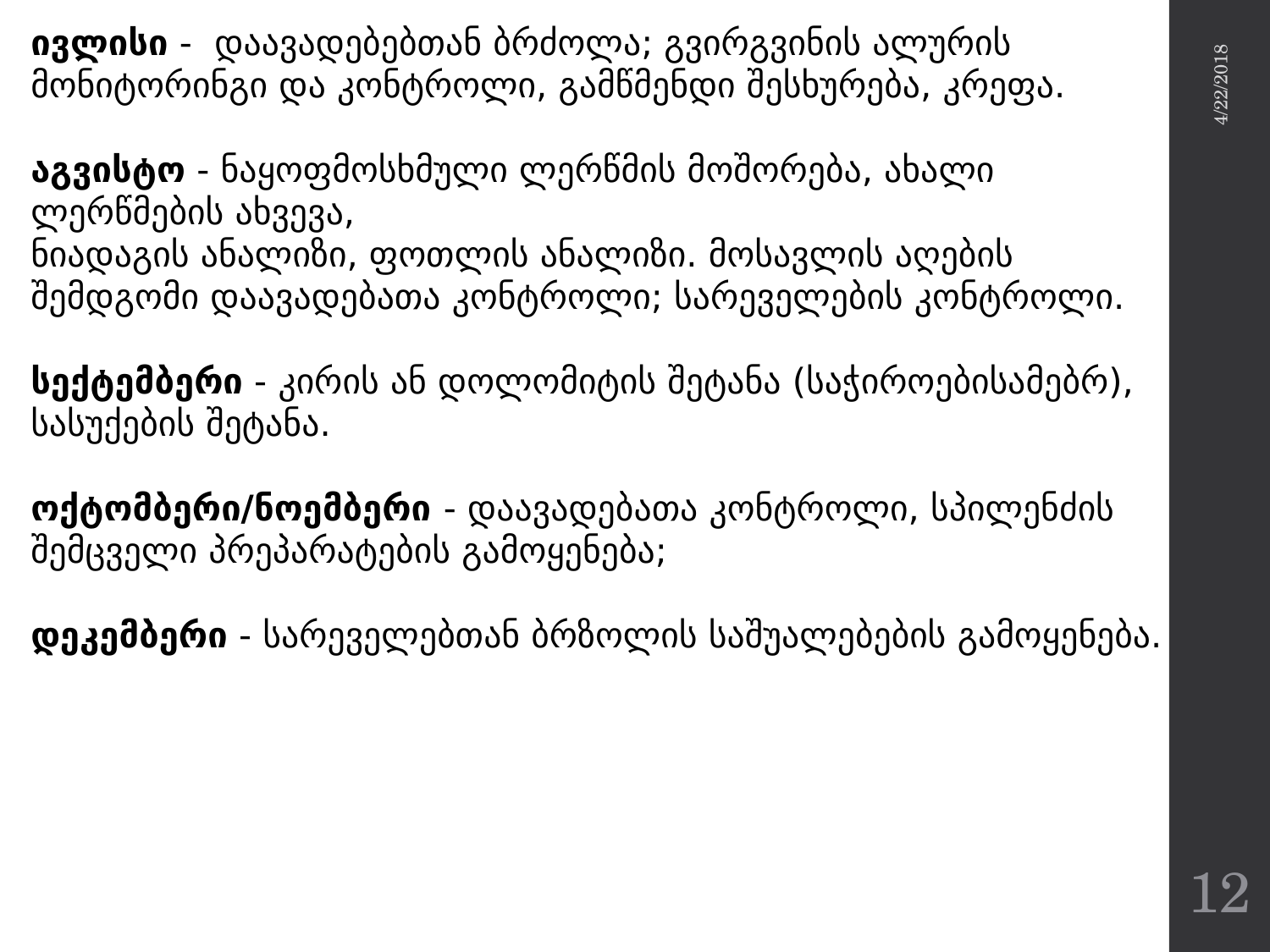

ივლისი -  დაავადებებთან ბრძოლა; გვირგვინის ალურის მონიტორინგი და კონტროლი, გამწმენდი შესხურება, კრეფა.

აგვისტო - ნაყოფმოსხმული ლერწმის მოშორება, ახალი ლერწმების ახვევა,
ნიადაგის ანალიზი, ფოთლის ანალიზი. მოსავლის აღების შემდგომი დაავადებათა კონტროლი; სარეველების კონტროლი.

სექტემბერი - კირის ან დოლომიტის შეტანა (საჭიროებისამებრ), სასუქების შეტანა.

ოქტომბერი/ნოემბერი - დაავადებათა კონტროლი, სპილენძის შემცველი პრეპარატების გამოყენება;

დეკემბერი - სარეველებთან ბრზოლის საშუალებების გამოყენება.

4/22/2018
12